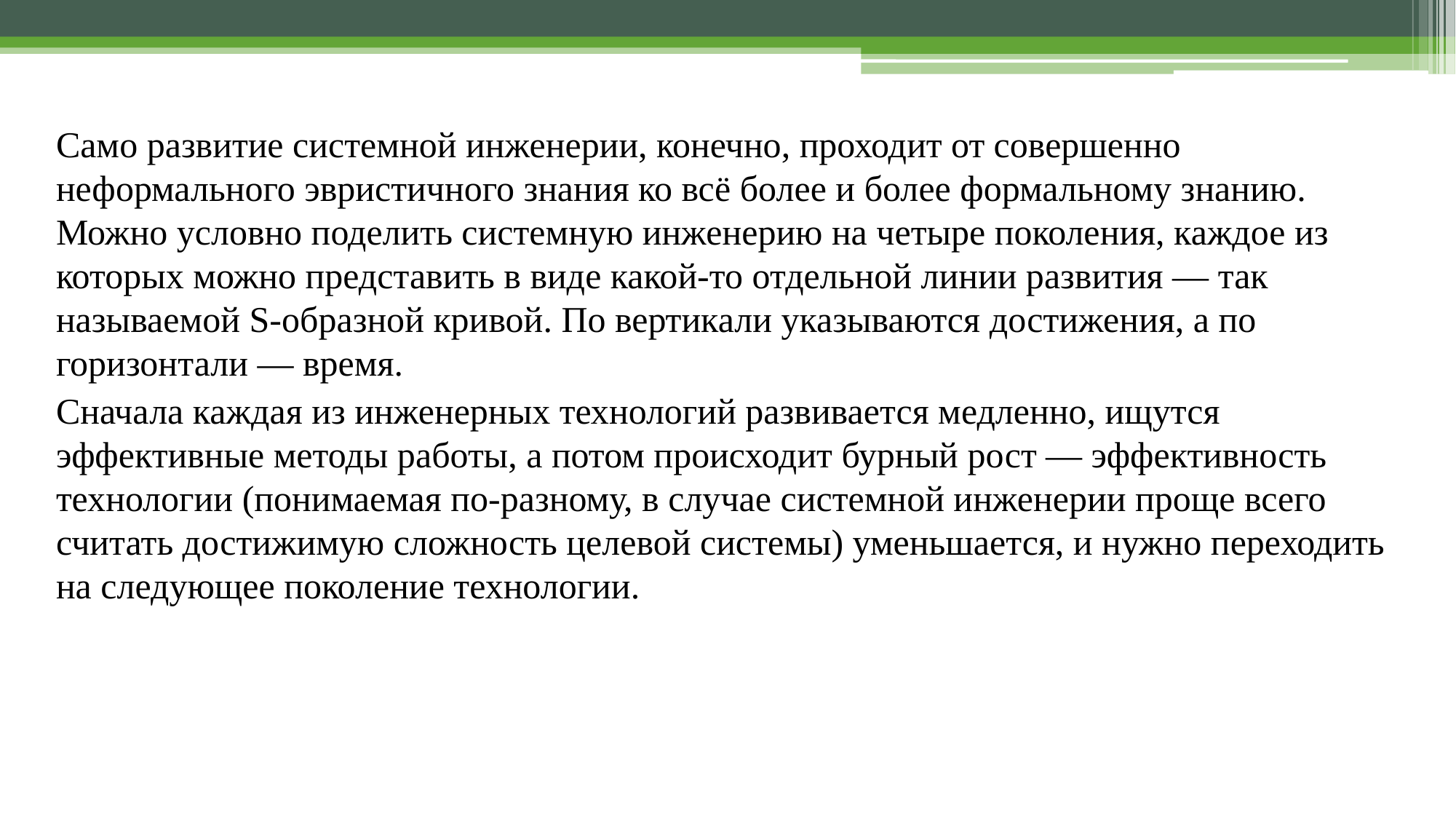

Само развитие системной инженерии, конечно, проходит от совершенно неформального эвристичного знания ко всё более и более формальному знанию. Можно условно поделить системную инженерию на четыре поколения, каждое из которых можно представить в виде какой-то отдельной линии развития — так называемой S-образной кривой. По вертикали указываются достижения, а по горизонтали — время.
Сначала каждая из инженерных технологий развивается медленно, ищутся эффективные методы работы, а потом происходит бурный рост — эффективность технологии (понимаемая по-разному, в случае системной инженерии проще всего считать достижимую сложность целевой системы) уменьшается, и нужно переходить на следующее поколение технологии.